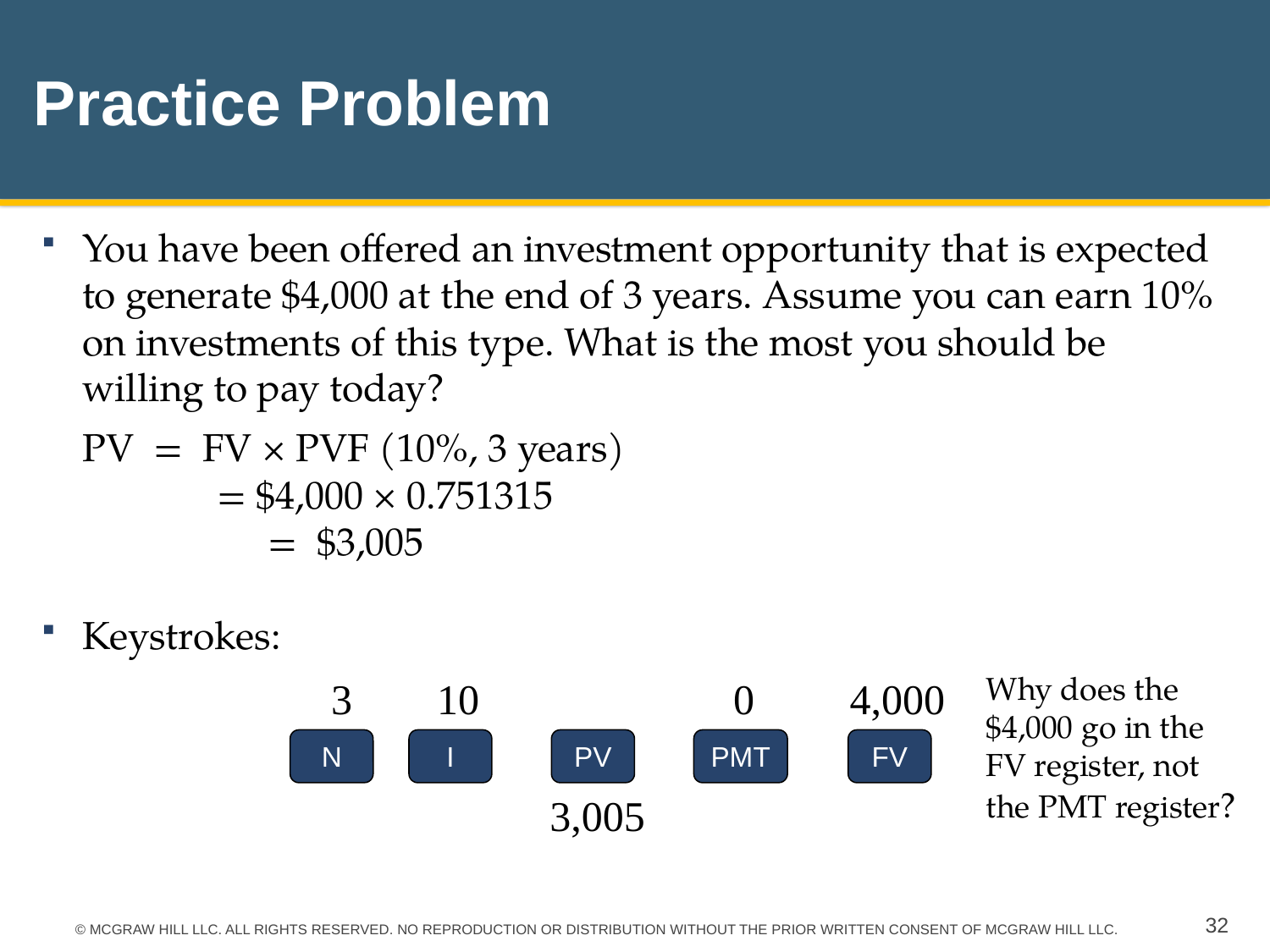

# Practice Problem
You have been offered an investment opportunity that is expected to generate $4,000 at the end of 3 years. Assume you can earn 10% on investments of this type. What is the most you should be willing to pay today?
		PV  =  FV × PVF (10%, 3 years)
                  = $4,000 × 0.751315                                      	        	                  	       =  $3,005

Keystrokes:
Why does the $4,000 go in the FV register, not the PMT register?
   3        10 		     0         4,000
N

I

PV

PMT

FV

	            3,005
© MCGRAW HILL LLC. ALL RIGHTS RESERVED. NO REPRODUCTION OR DISTRIBUTION WITHOUT THE PRIOR WRITTEN CONSENT OF MCGRAW HILL LLC.
32